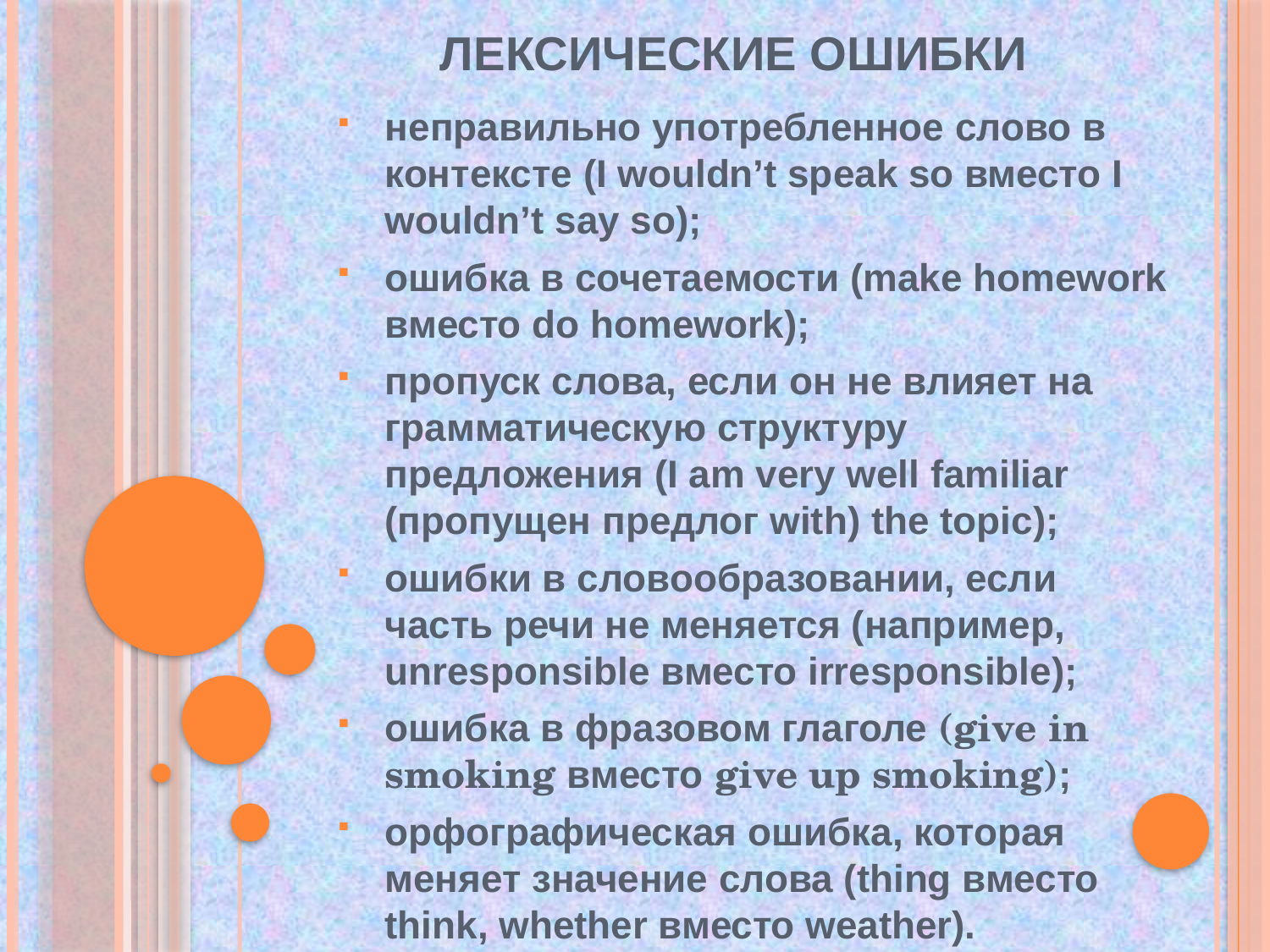

# Лексические ошибки
неправильно употребленное слово в контексте (I wouldn’t speak so вместо I wouldn’t say so);
ошибка в сочетаемости (make homework вместо do homework);
пропуск слова, если он не влияет на грамматическую структуру предложения (I am very well familiar (пропущен предлог with) the topic);
ошибки в словообразовании, если часть речи не меняется (например, unresponsible вместо irresponsible);
ошибка в фразовом глаголе (give in smoking вместо give up smoking);
орфографическая ошибка, которая меняет значение слова (thing вместо think, whether вместо weather).